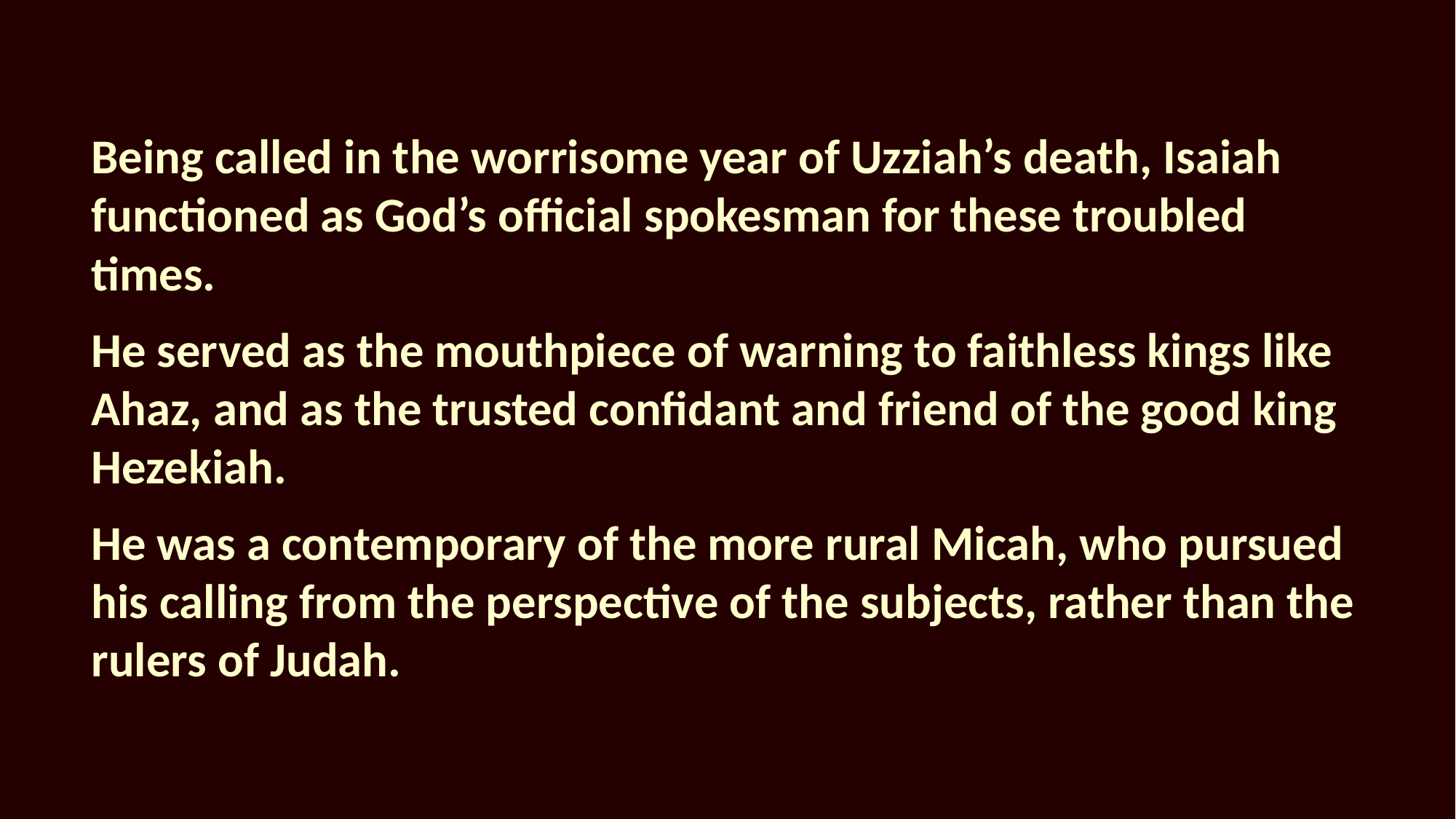

Being called in the worrisome year of Uzziah’s death, Isaiah functioned as God’s official spokesman for these troubled times.
He served as the mouthpiece of warning to faithless kings like Ahaz, and as the trusted confidant and friend of the good king Hezekiah.
He was a contemporary of the more rural Micah, who pursued his calling from the perspective of the subjects, rather than the rulers of Judah.